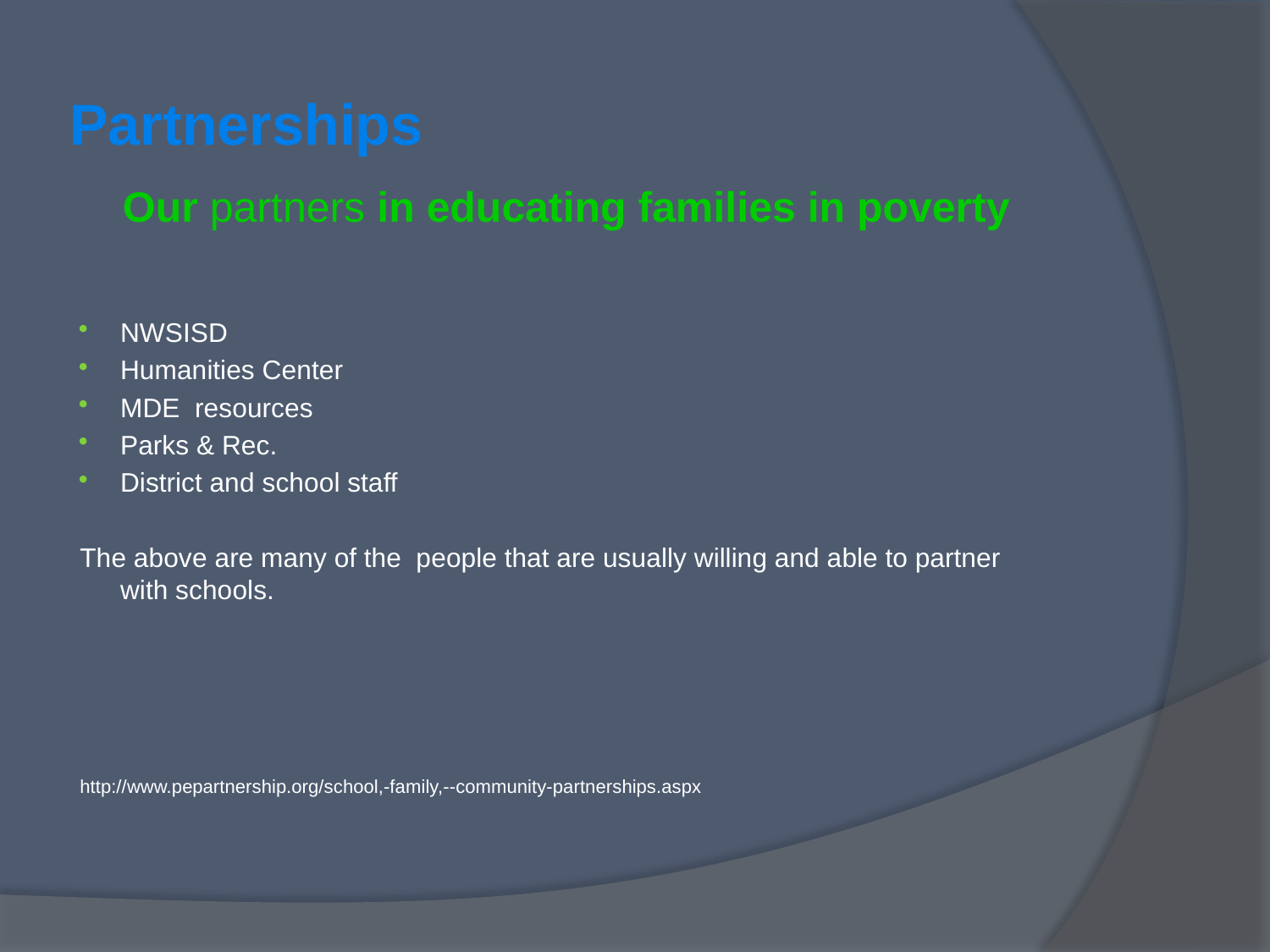

Partnerships
# Our partners in educating families in poverty

NWSISD
Humanities Center
MDE  resources
Parks & Rec.
District and school staff

The above are many of the  people that are usually willing and able to partner with schools.

http://www.pepartnership.org/school,-family,--community-partnerships.aspx